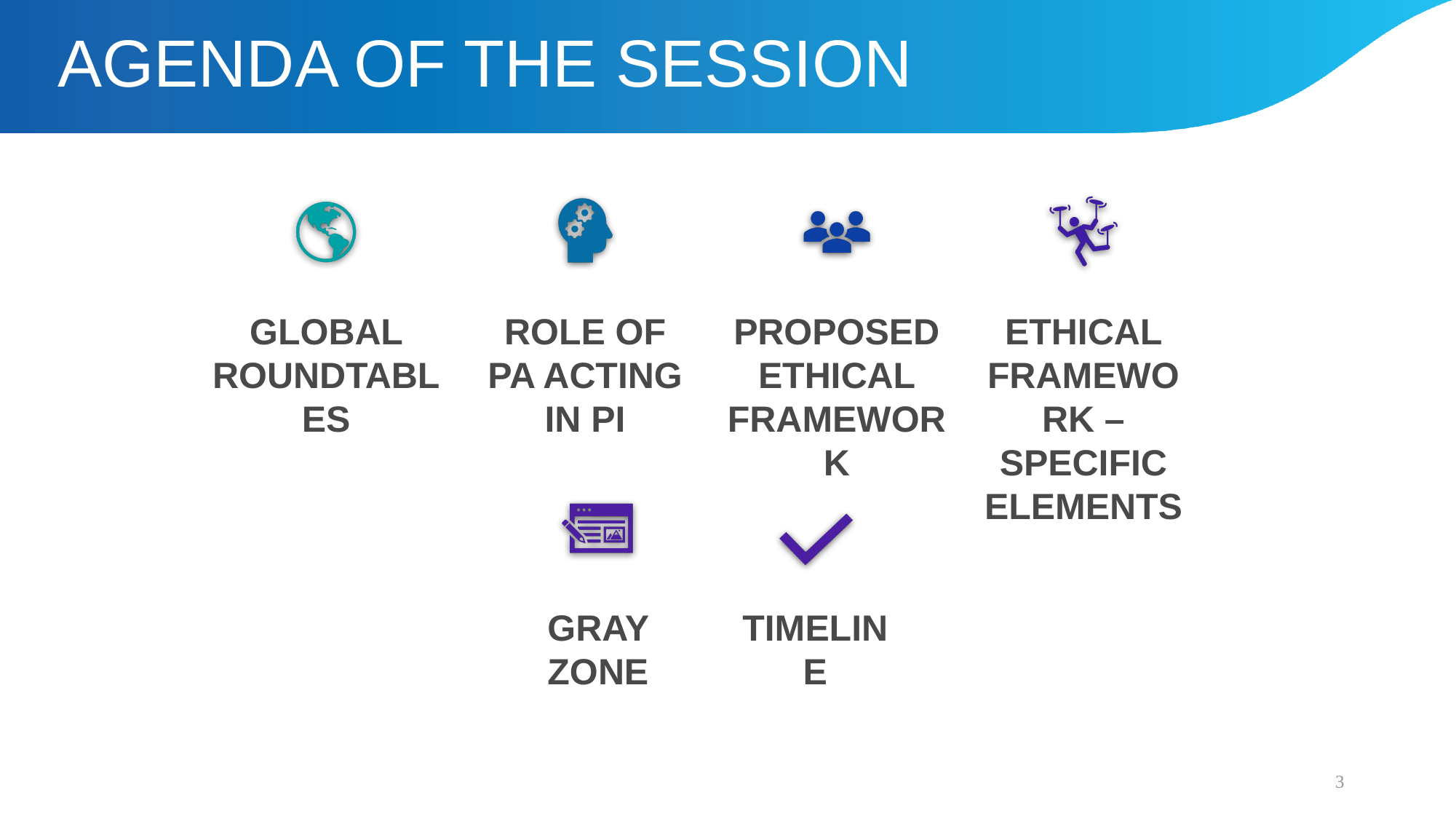

AGENDA OF THE SESSION
# Agenda of the Session
GLOBAL ROUNDTABLES
ROLE OF PA ACTING IN PI
PROPOSED ETHICAL FRAMEWORK
ETHICAL FRAMEWORK – SPECIFIC ELEMENTS
GRAY ZONE
TIMELINE
3